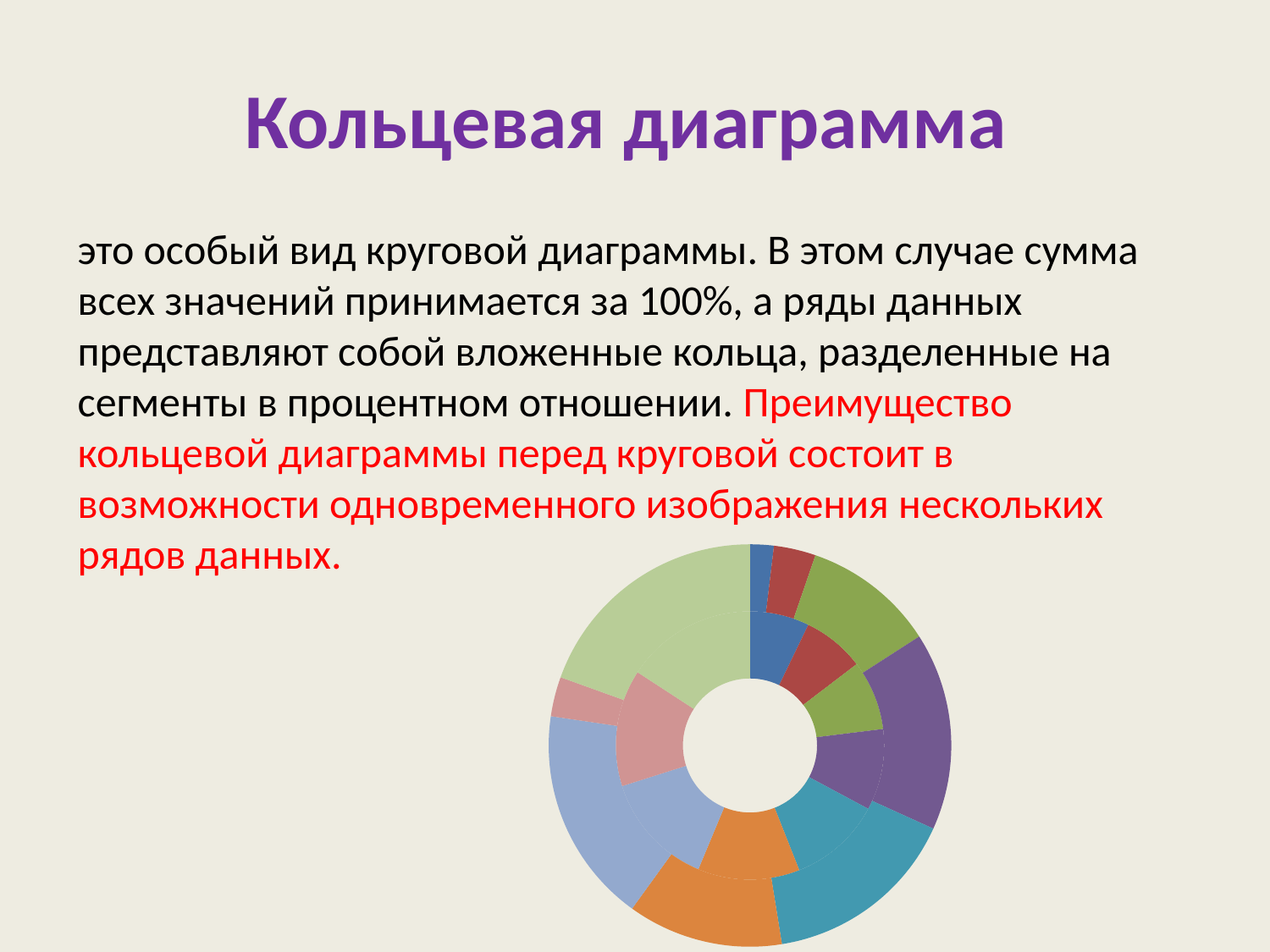

# Кольцевая диаграмма
это особый вид круговой диаграммы. В этом случае сумма всех значений принимается за 100%, а ряды данных представляют собой вложенные кольца, разделенные на сегменты в процентном отношении. Преимущество кольцевой диаграммы перед круговой состоит в возможности одновременного изображения нескольких рядов данных.

### Chart

| Category |  |  |
|---|---|---|